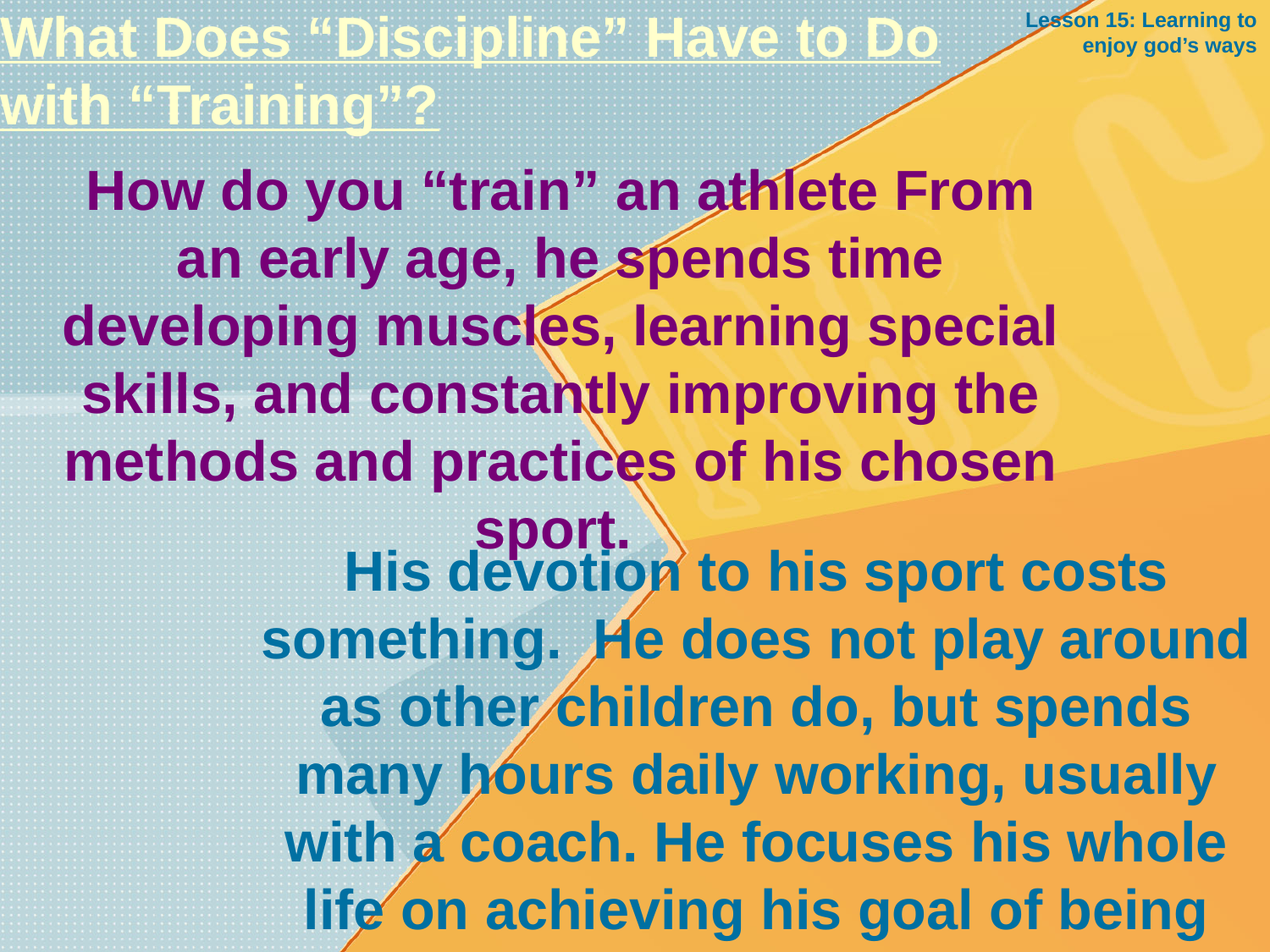

What Does “Discipline” Have to Do with “Training”?

Lesson 15: Learning to enjoy god’s ways
How do you “train” an athlete From an early age, he spends time developing muscles, learning special skills, and constantly improving the methods and practices of his chosen sport.
His devotion to his sport costs something.  He does not play around as other children do, but spends many hours daily working, usually with a coach. He focuses his whole life on achieving his goal of being the best in his field.